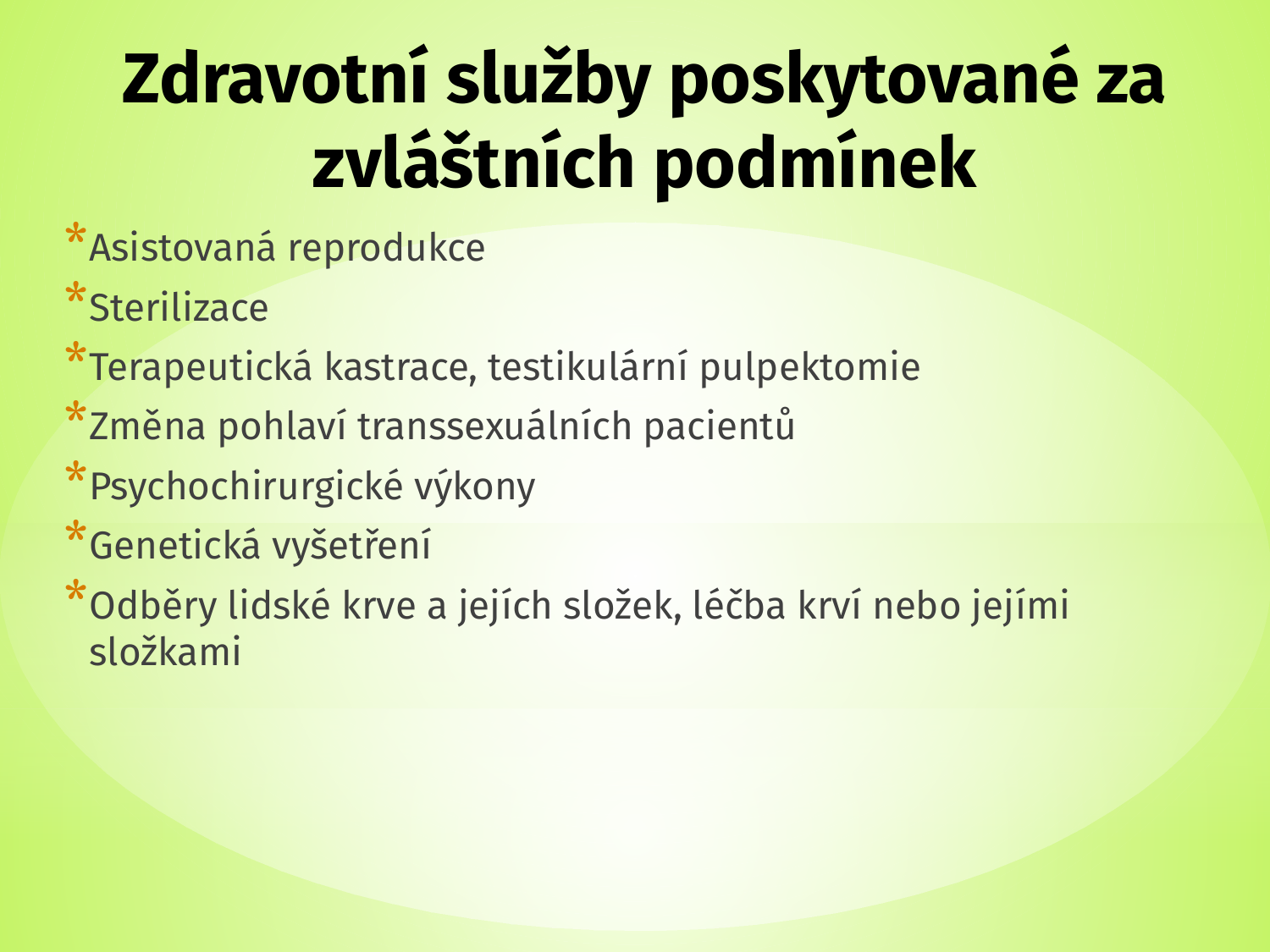

# Zdravotní služby poskytované za zvláštních podmínek
Asistovaná reprodukce
Sterilizace
Terapeutická kastrace, testikulární pulpektomie
Změna pohlaví transsexuálních pacientů
Psychochirurgické výkony
Genetická vyšetření
Odběry lidské krve a jejích složek, léčba krví nebo jejími složkami